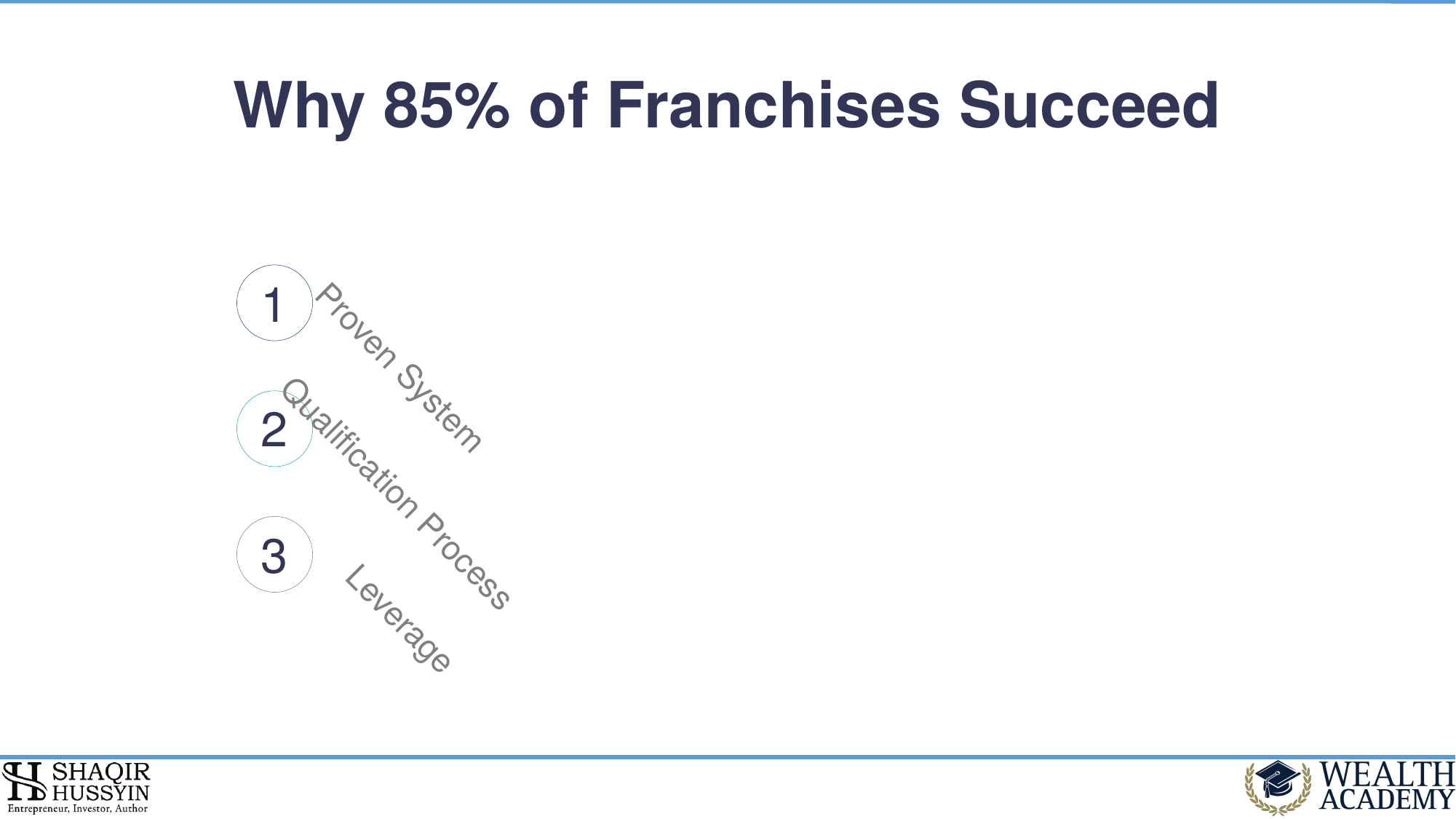

Why 85% of Franchises Succeed

1
Proven System
2

Qualification Process

3
Leverage